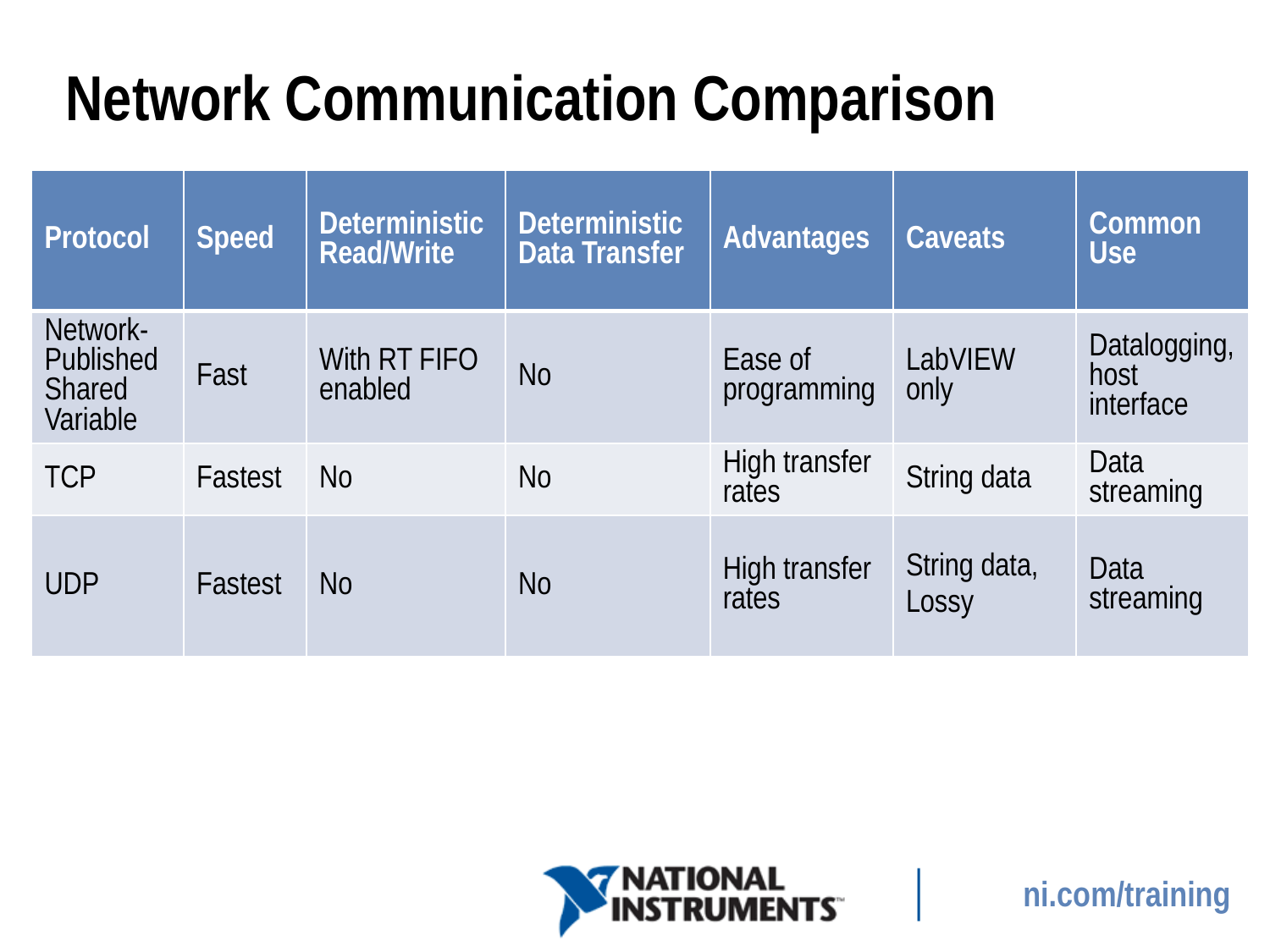

# Network Communication Comparison
| Protocol | Speed | Deterministic Read/Write | Deterministic Data Transfer | Advantages | Caveats | Common Use |
| --- | --- | --- | --- | --- | --- | --- |
| Network-Published Shared Variable | Fast | With RT FIFO enabled | No | Ease of programming | LabVIEW only | Datalogging, host interface |
| TCP | Fastest | No | No | High transfer rates | String data | Data streaming |
| UDP | Fastest | No | No | High transfer rates | String data, Lossy | Data streaming |